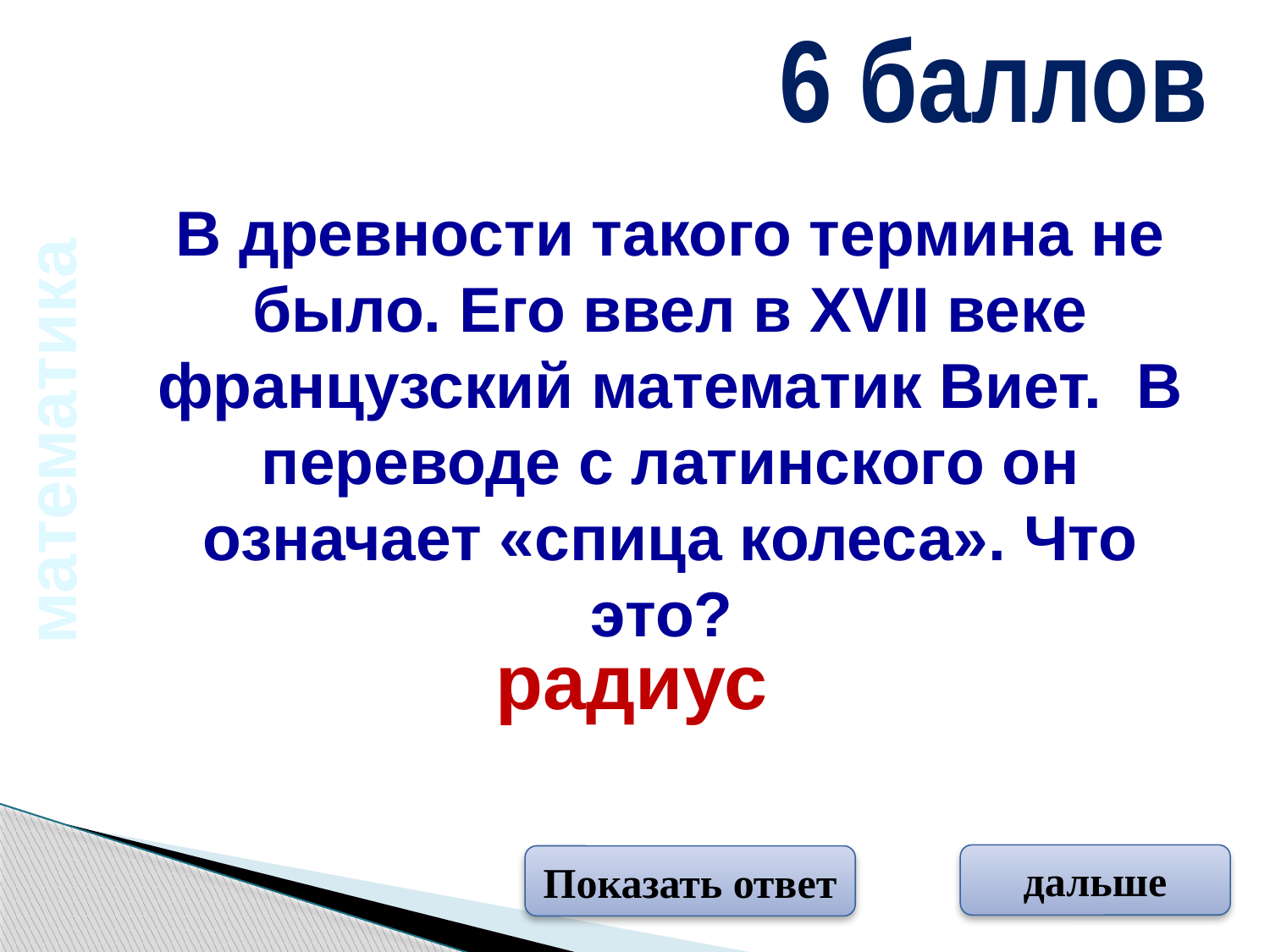

6 баллов
В древности такого термина не было. Его ввел в XVII веке французский математик Виет.  В переводе с латинского он означает «спица колеса». Что это?
математика
радиус
дальше
Показать ответ